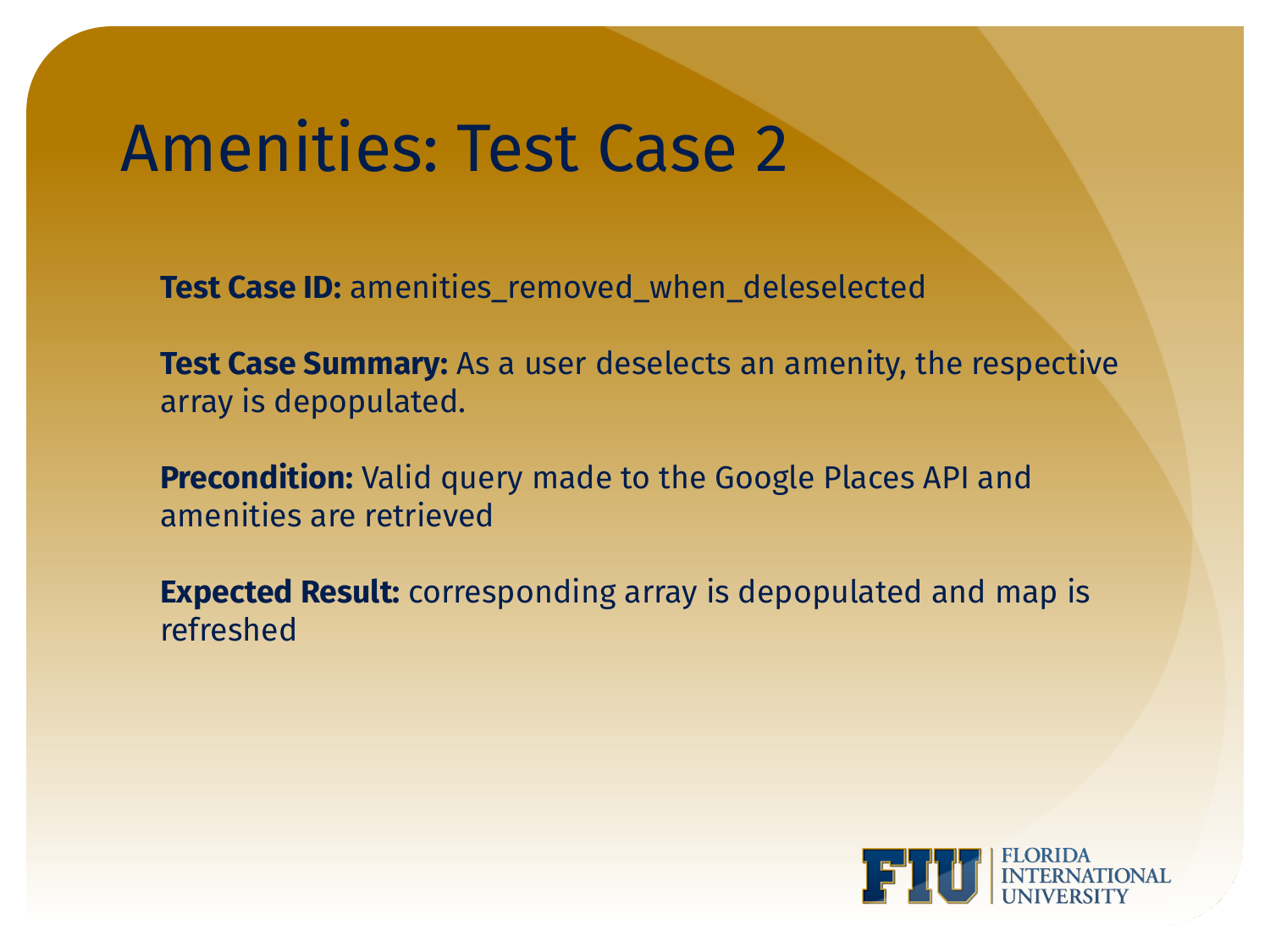

# Amenities: Test Case 2
Test Case ID: amenities_removed_when_deleselected
Test Case Summary: As a user deselects an amenity, the respective array is depopulated.
Precondition: Valid query made to the Google Places API and amenities are retrieved
Expected Result: corresponding array is depopulated and map is refreshed